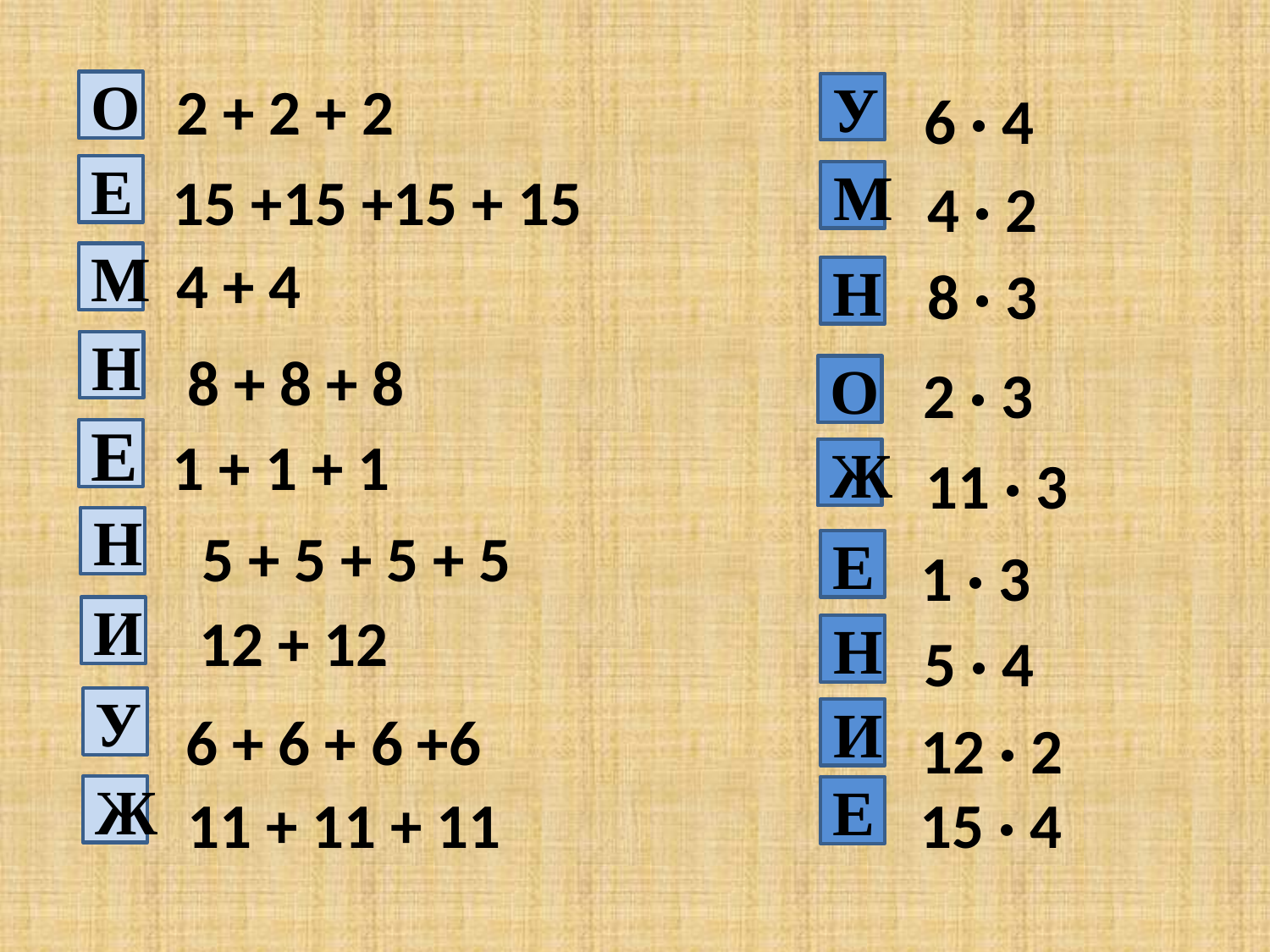

2 + 2 + 2
О
У
6 · 4
Е
15 +15 +15 + 15
М
4 · 2
4 + 4
М
8 · 3
Н
Н
8 + 8 + 8
2 · 3
О
Е
1 + 1 + 1
Ж
11 · 3
Н
5 + 5 + 5 + 5
Е
1 · 3
12 + 12
И
Н
5 · 4
У
6 + 6 + 6 +6
И
12 · 2
Ж
Е
11 + 11 + 11
15 · 4